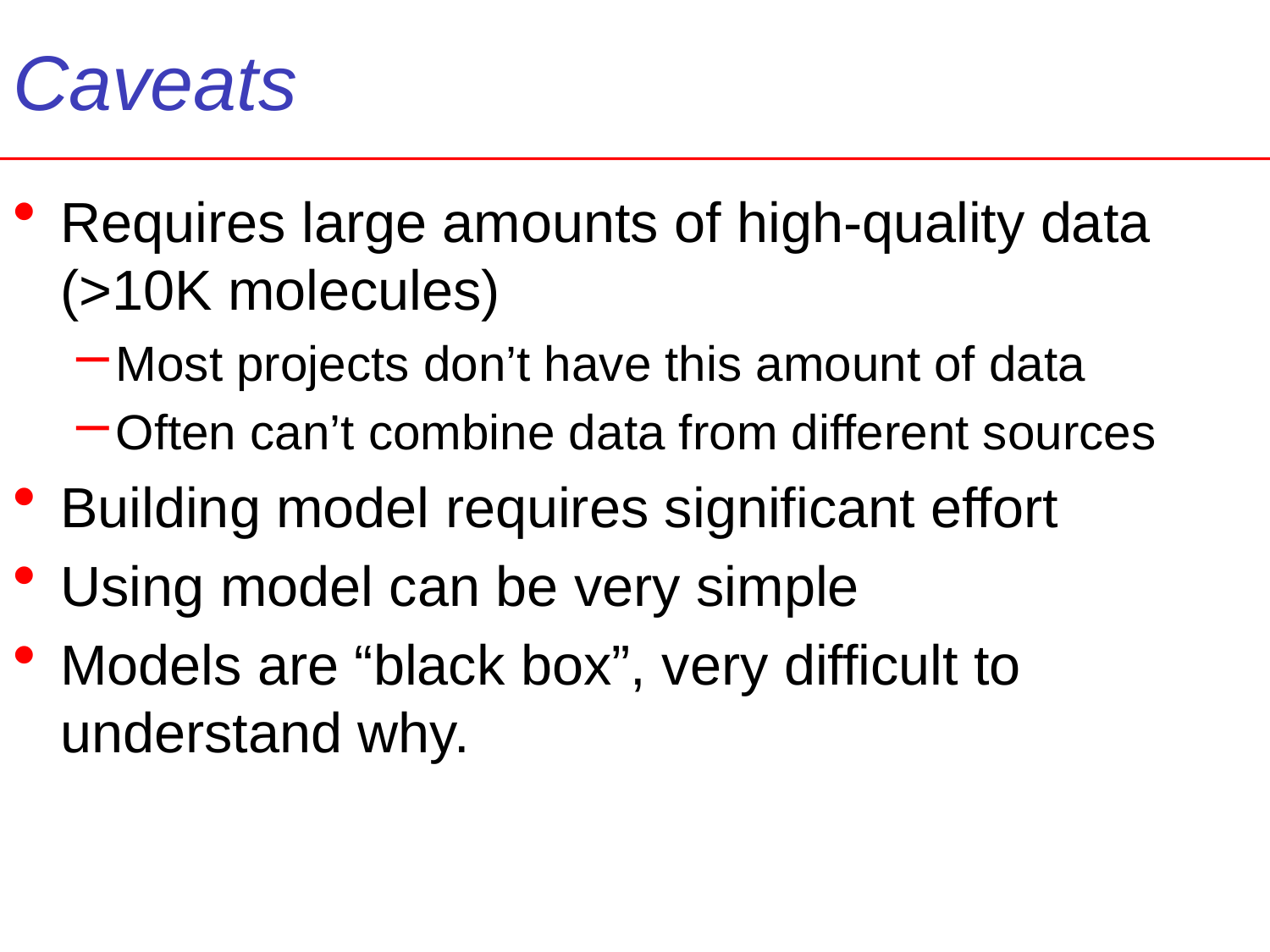

# Caveats
Requires large amounts of high-quality data (>10K molecules)
Most projects don’t have this amount of data
Often can’t combine data from different sources
Building model requires significant effort
Using model can be very simple
Models are “black box”, very difficult to understand why.